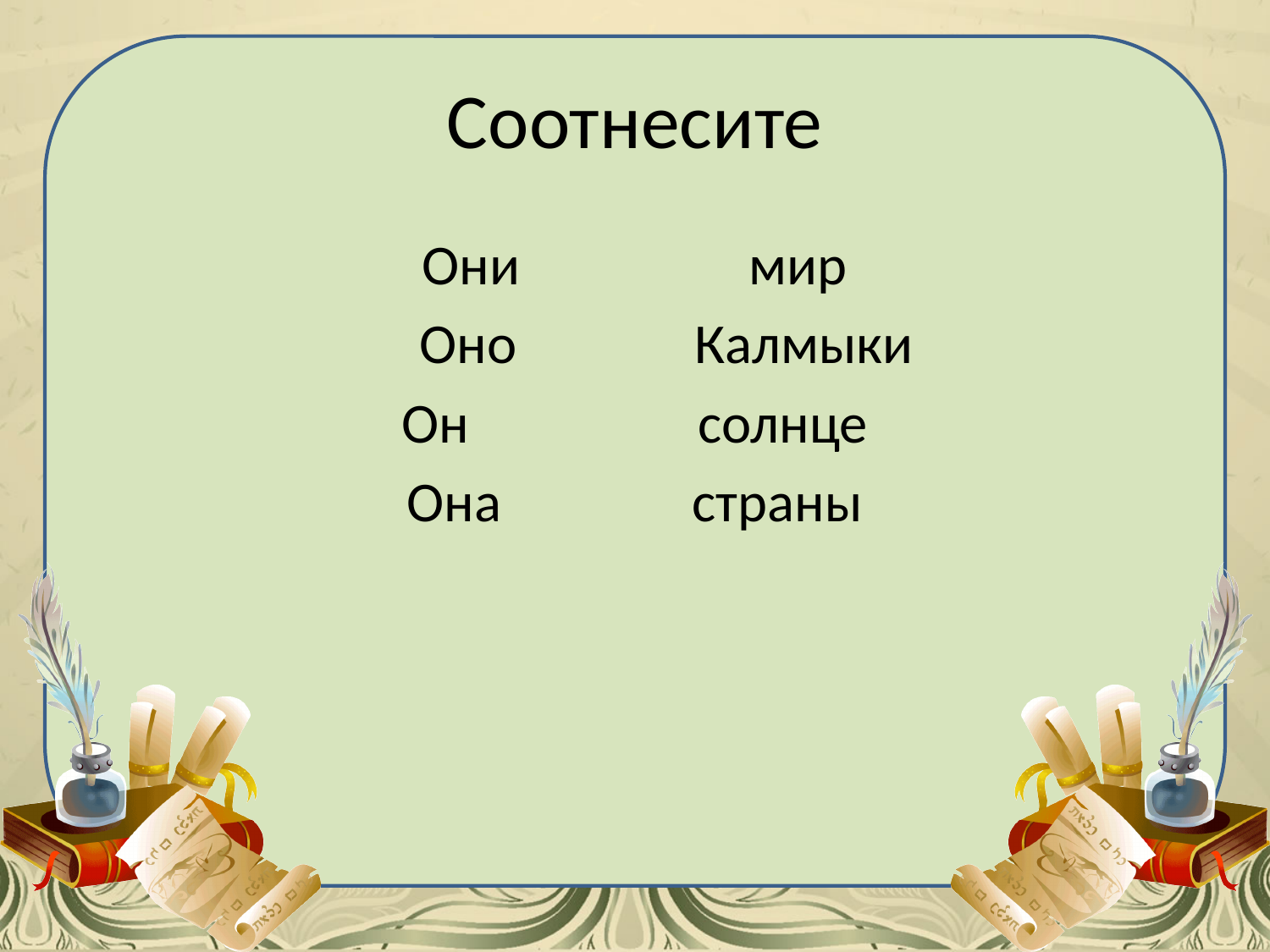

# Соотнесите
Они                  мир
     Оно              Калмыки
Он                  солнце
Она               страны